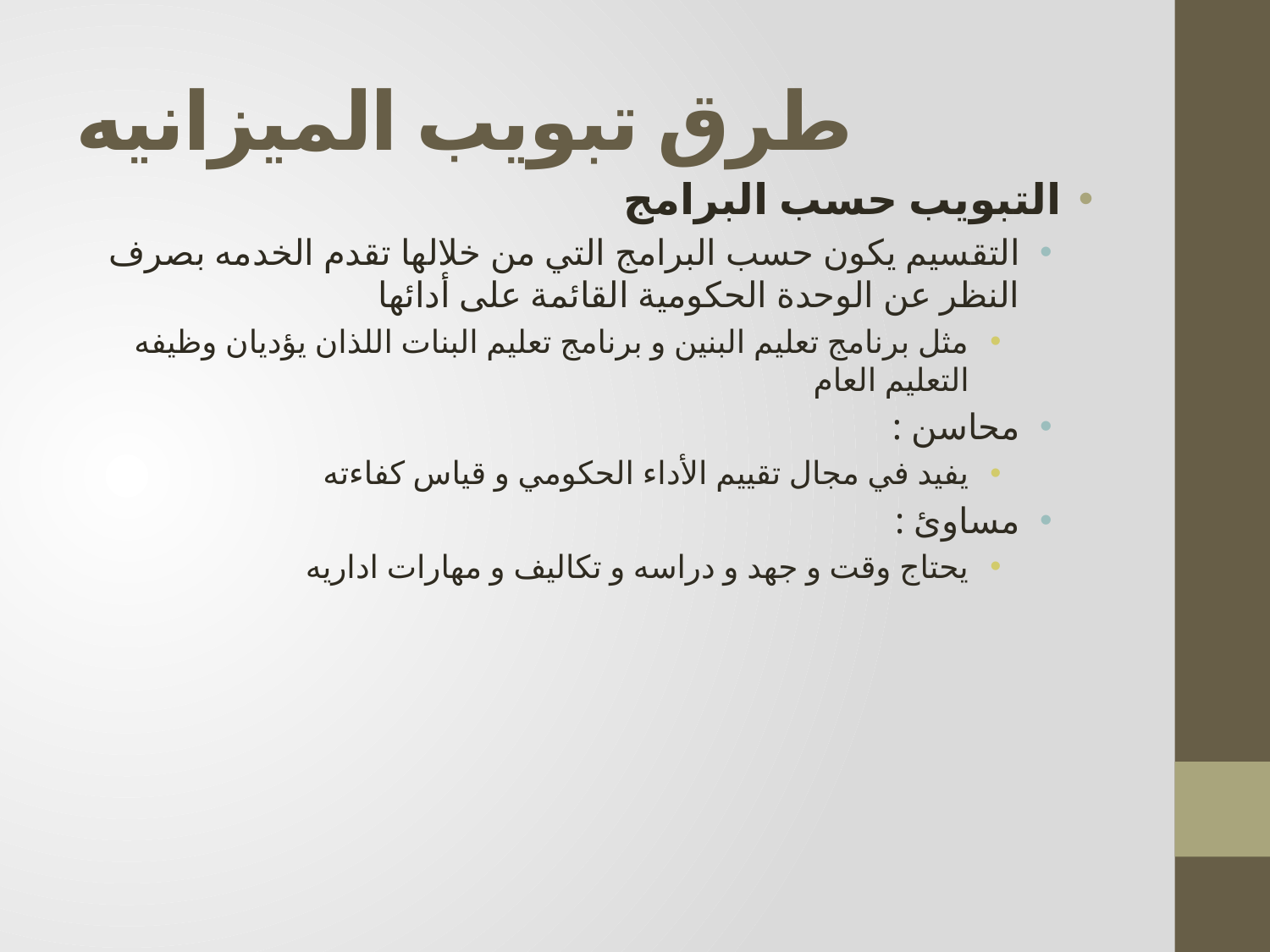

# طرق تبويب الميزانيه
التبويب حسب البرامج
التقسيم يكون حسب البرامج التي من خلالها تقدم الخدمه بصرف النظر عن الوحدة الحكومية القائمة على أدائها
مثل برنامج تعليم البنين و برنامج تعليم البنات اللذان يؤديان وظيفه التعليم العام
محاسن :
يفيد في مجال تقييم الأداء الحكومي و قياس كفاءته
مساوئ :
يحتاج وقت و جهد و دراسه و تكاليف و مهارات اداريه